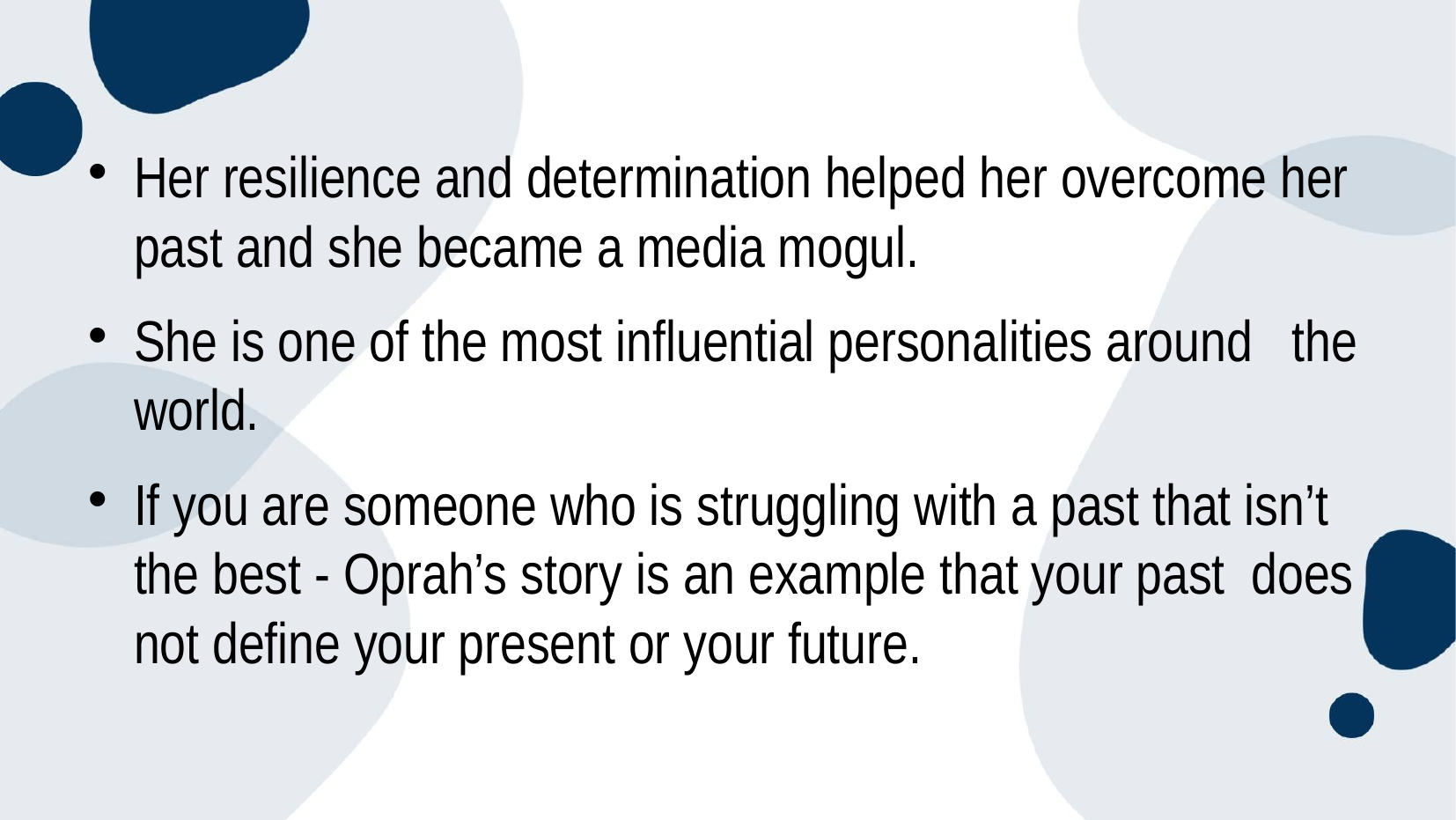

# Her resilience and determination helped her overcome her past and she became a media mogul.
She is one of the most influential personalities around   the world.
If you are someone who is struggling with a past that isn’t the best - Oprah’s story is an example that your past  does not define your present or your future.